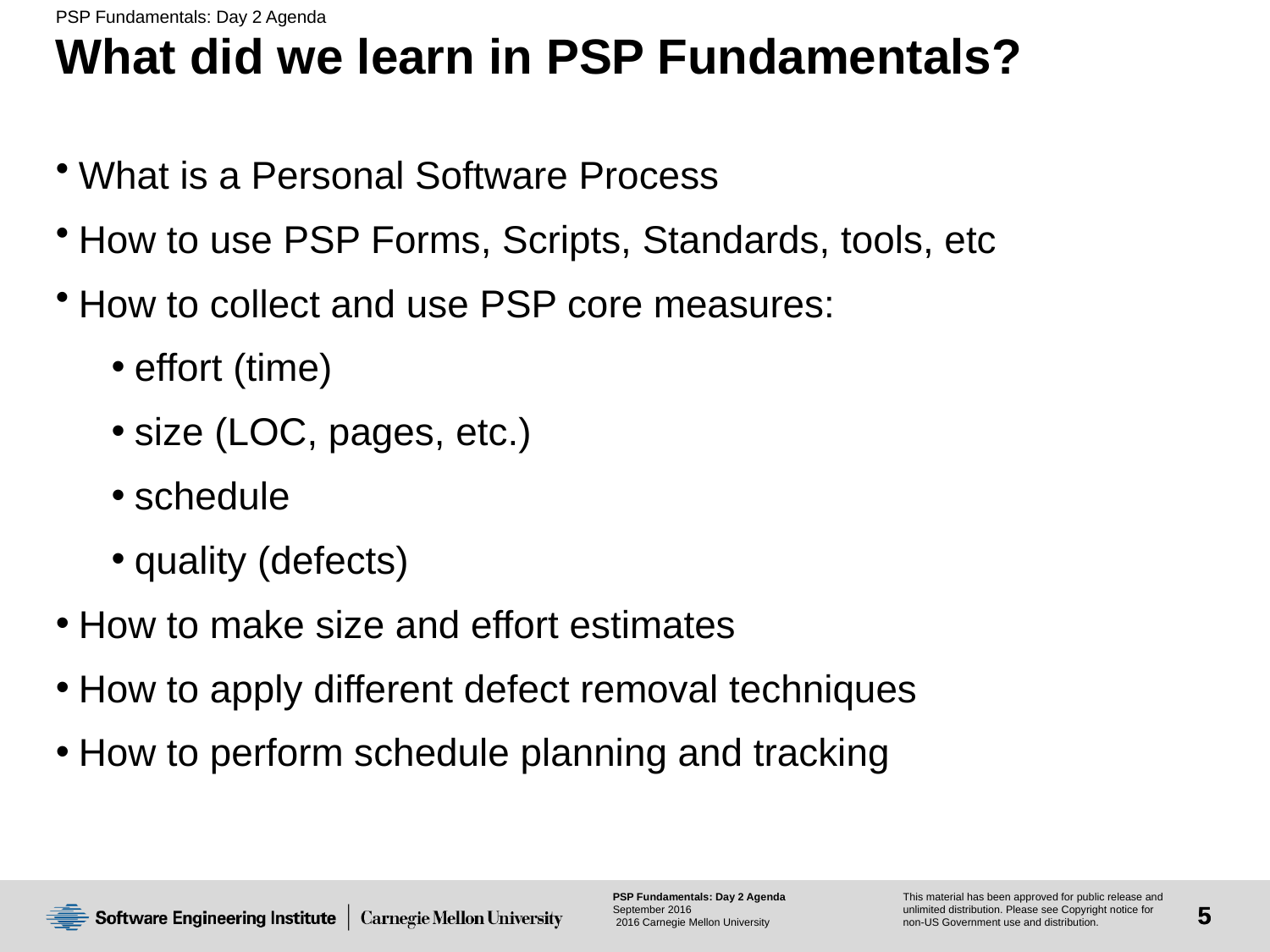

# What did we learn in PSP Fundamentals?
What is a Personal Software Process
How to use PSP Forms, Scripts, Standards, tools, etc
How to collect and use PSP core measures:
effort (time)
size (LOC, pages, etc.)
schedule
quality (defects)
How to make size and effort estimates
How to apply different defect removal techniques
How to perform schedule planning and tracking